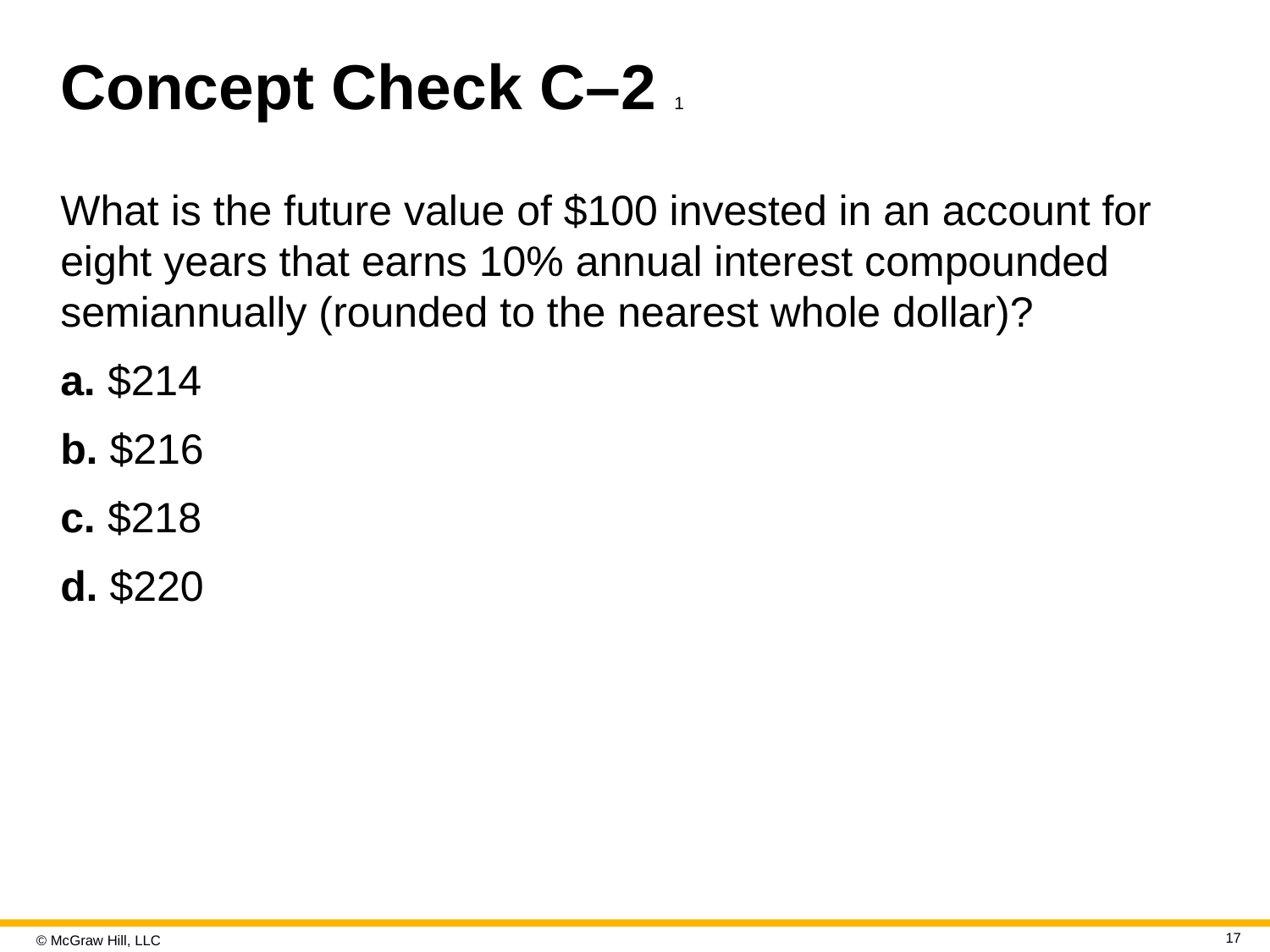

# Concept Check C–2 1
What is the future value of $100 invested in an account for eight years that earns 10% annual interest compounded semiannually (rounded to the nearest whole dollar)?
a. $214
b. $216
c. $218
d. $220
17